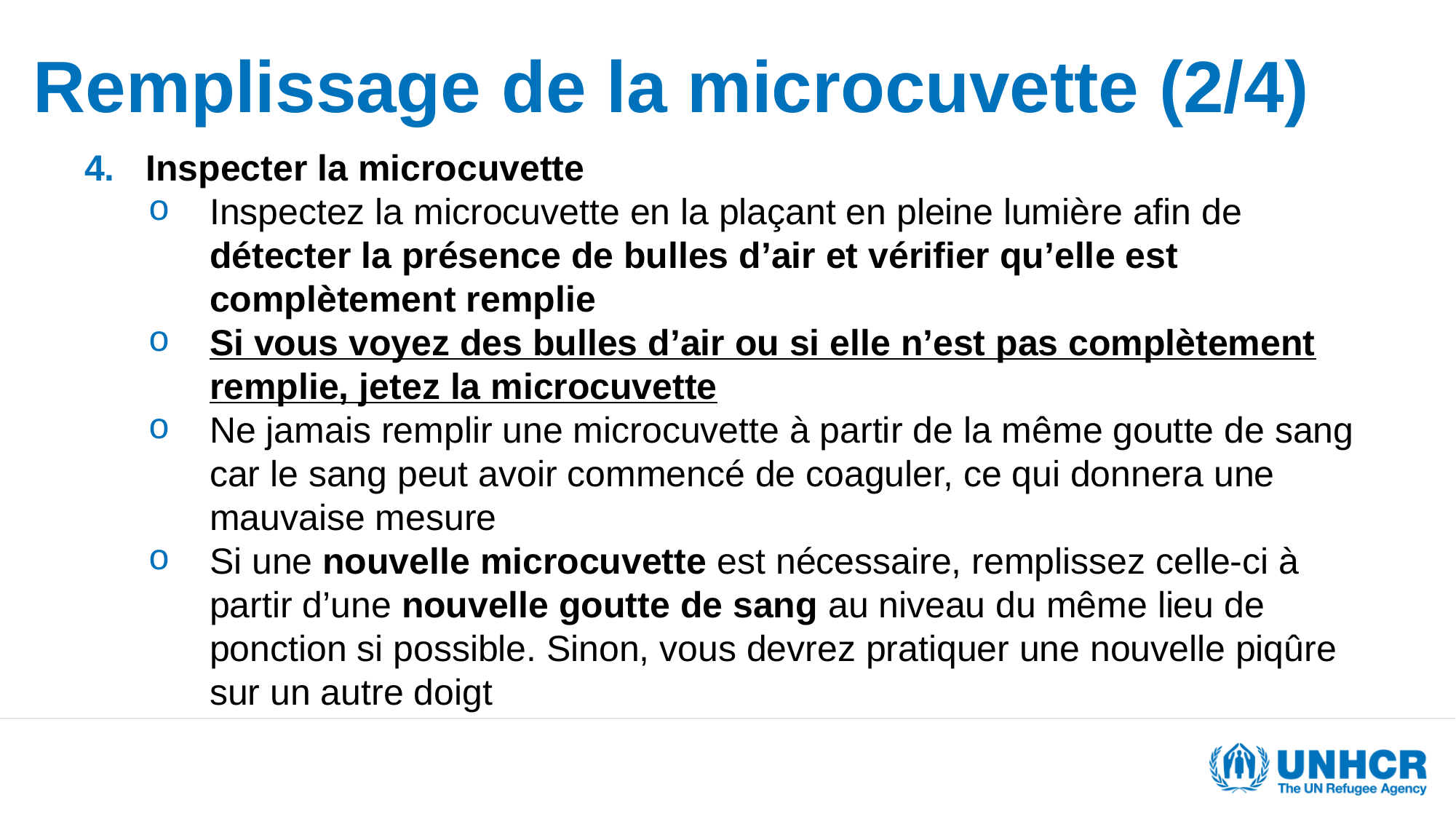

# Remplissage de la microcuvette (2/4)
Inspecter la microcuvette
Inspectez la microcuvette en la plaçant en pleine lumière afin de détecter la présence de bulles d’air et vérifier qu’elle est complètement remplie
Si vous voyez des bulles d’air ou si elle n’est pas complètement remplie, jetez la microcuvette
Ne jamais remplir une microcuvette à partir de la même goutte de sang car le sang peut avoir commencé de coaguler, ce qui donnera une mauvaise mesure
Si une nouvelle microcuvette est nécessaire, remplissez celle-ci à partir d’une nouvelle goutte de sang au niveau du même lieu de ponction si possible. Sinon, vous devrez pratiquer une nouvelle piqûre sur un autre doigt